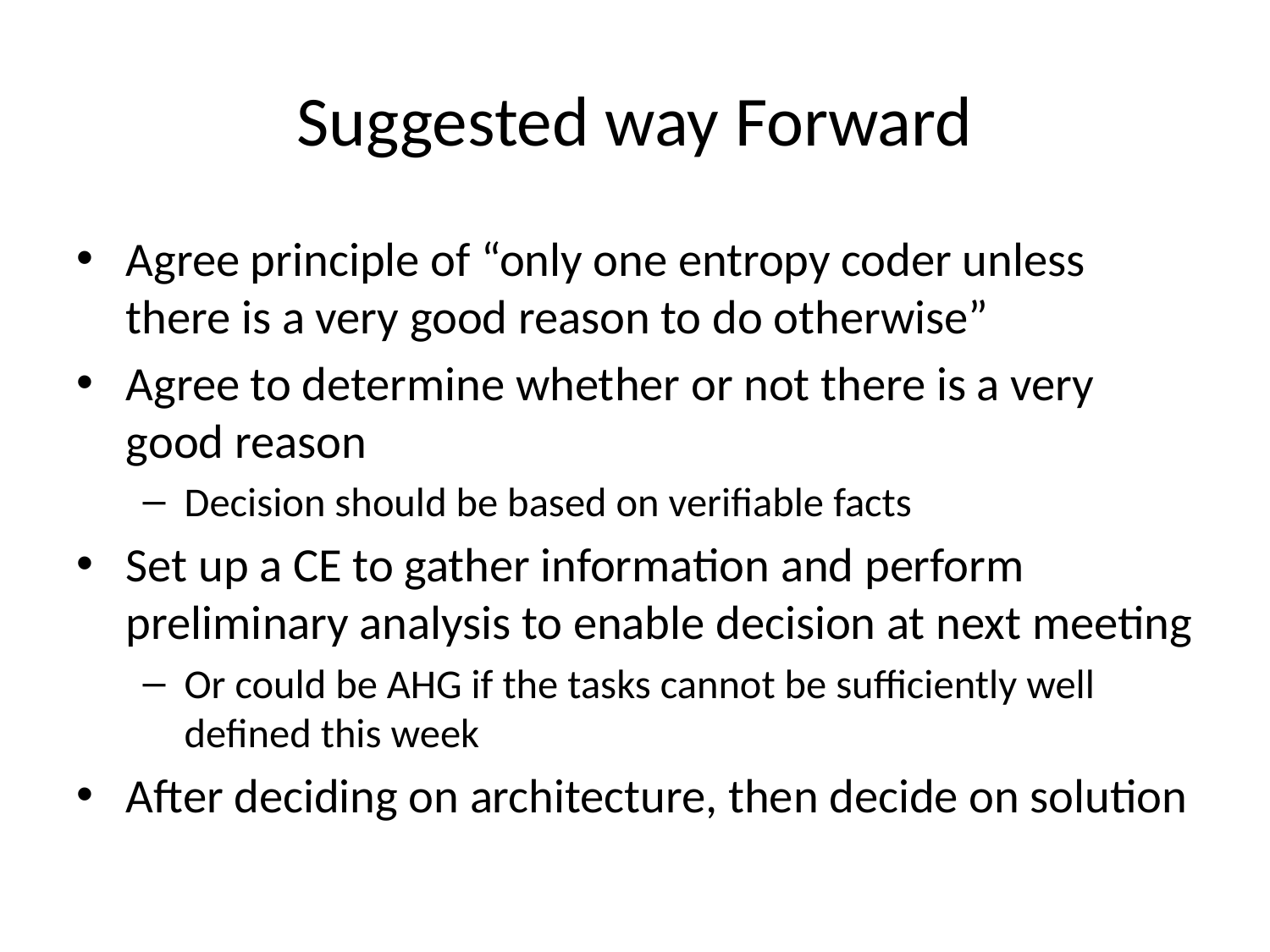

# Suggested way Forward
Agree principle of “only one entropy coder unless there is a very good reason to do otherwise”
Agree to determine whether or not there is a very good reason
Decision should be based on verifiable facts
Set up a CE to gather information and perform preliminary analysis to enable decision at next meeting
Or could be AHG if the tasks cannot be sufficiently well defined this week
After deciding on architecture, then decide on solution